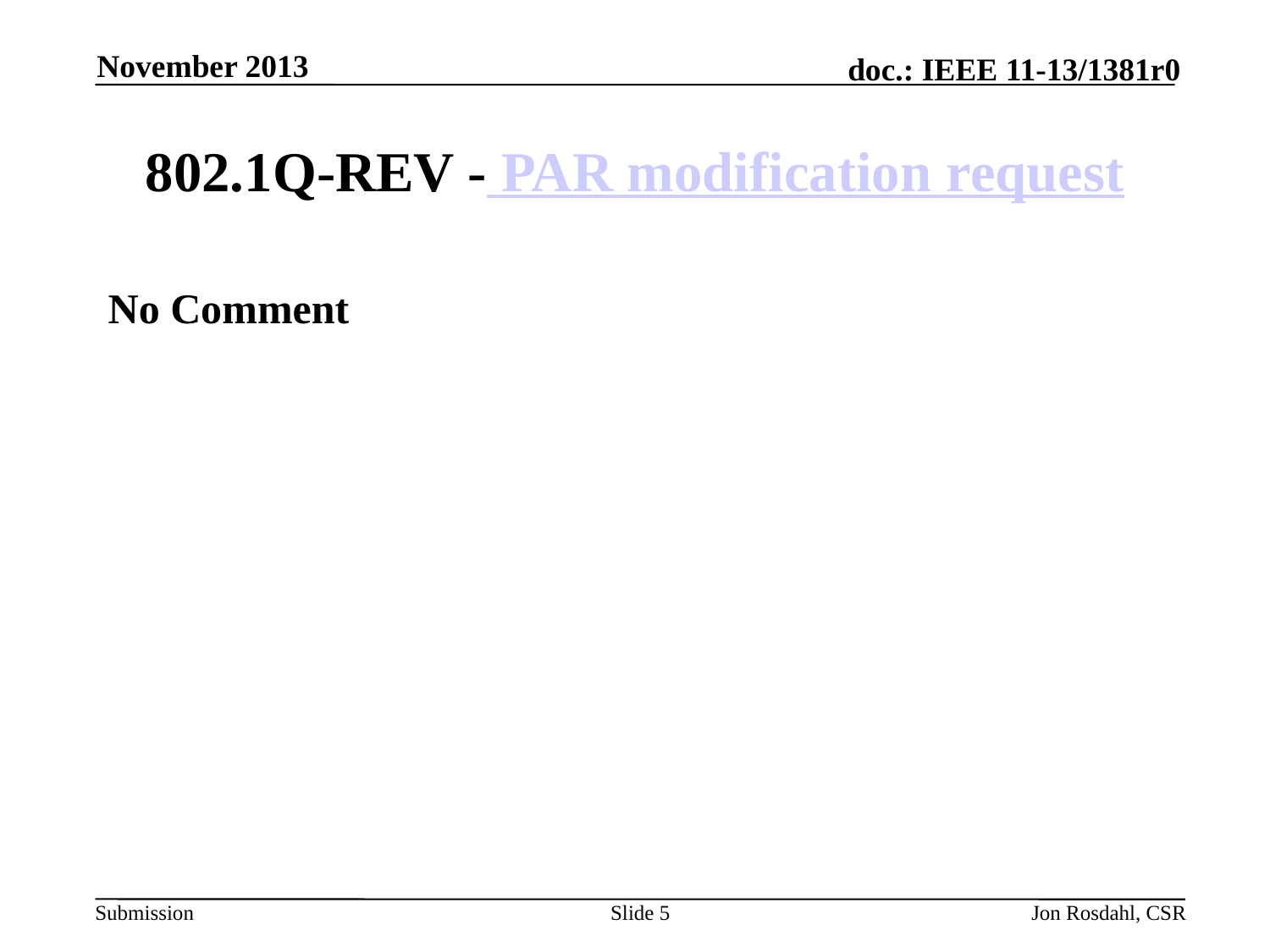

November 2013
# 802.1Q-REV - PAR modification request
No Comment
Slide 5
Jon Rosdahl, CSR